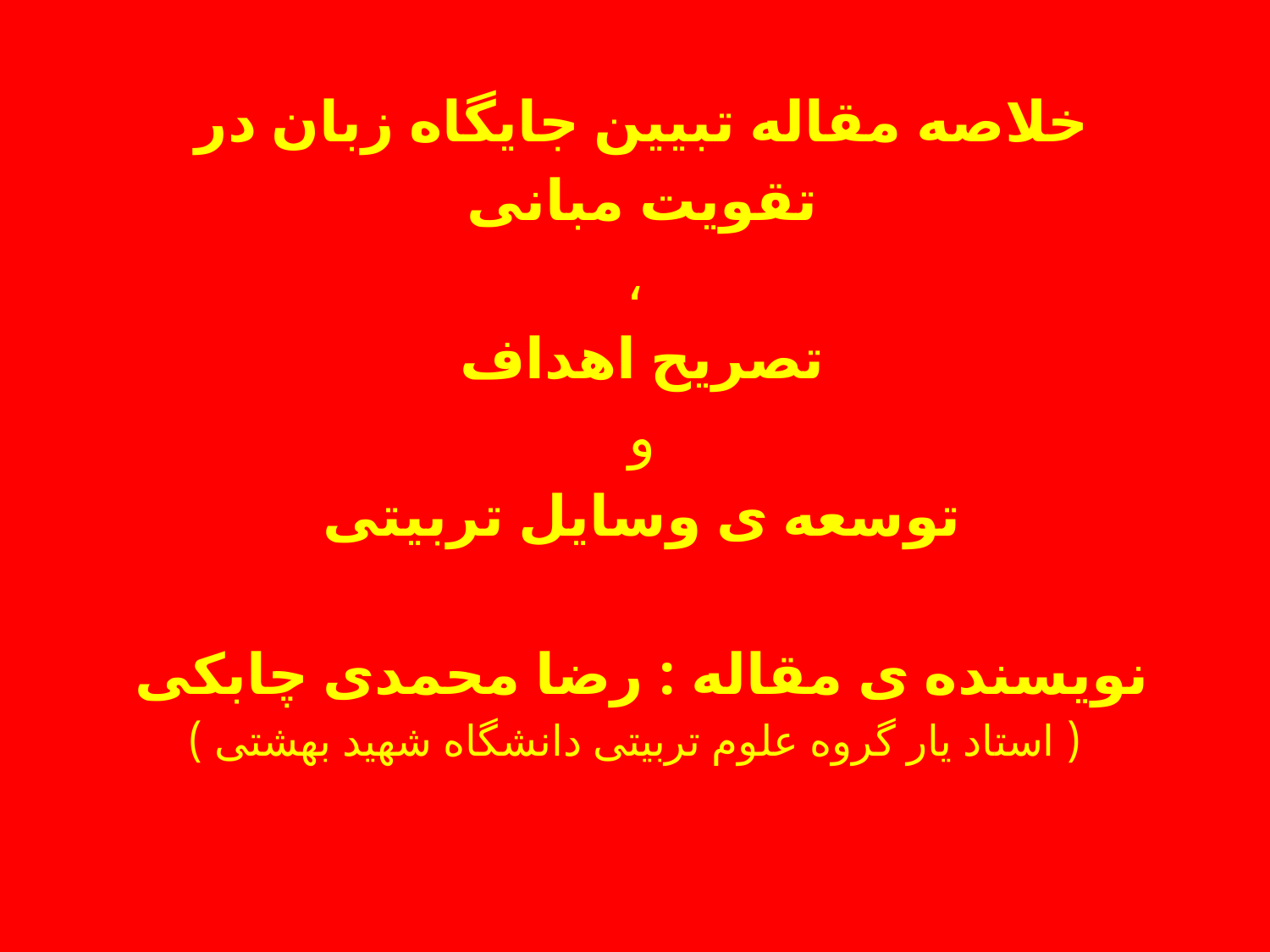

خلاصه مقاله تبیین جایگاه زبان در
تقویت مبانی
،
تصریح اهداف
و
توسعه ی وسایل تربیتی

نویسنده ی مقاله : رضا محمدی چابکی
 ( استاد یار گروه علوم تربیتی دانشگاه شهید بهشتی )
#